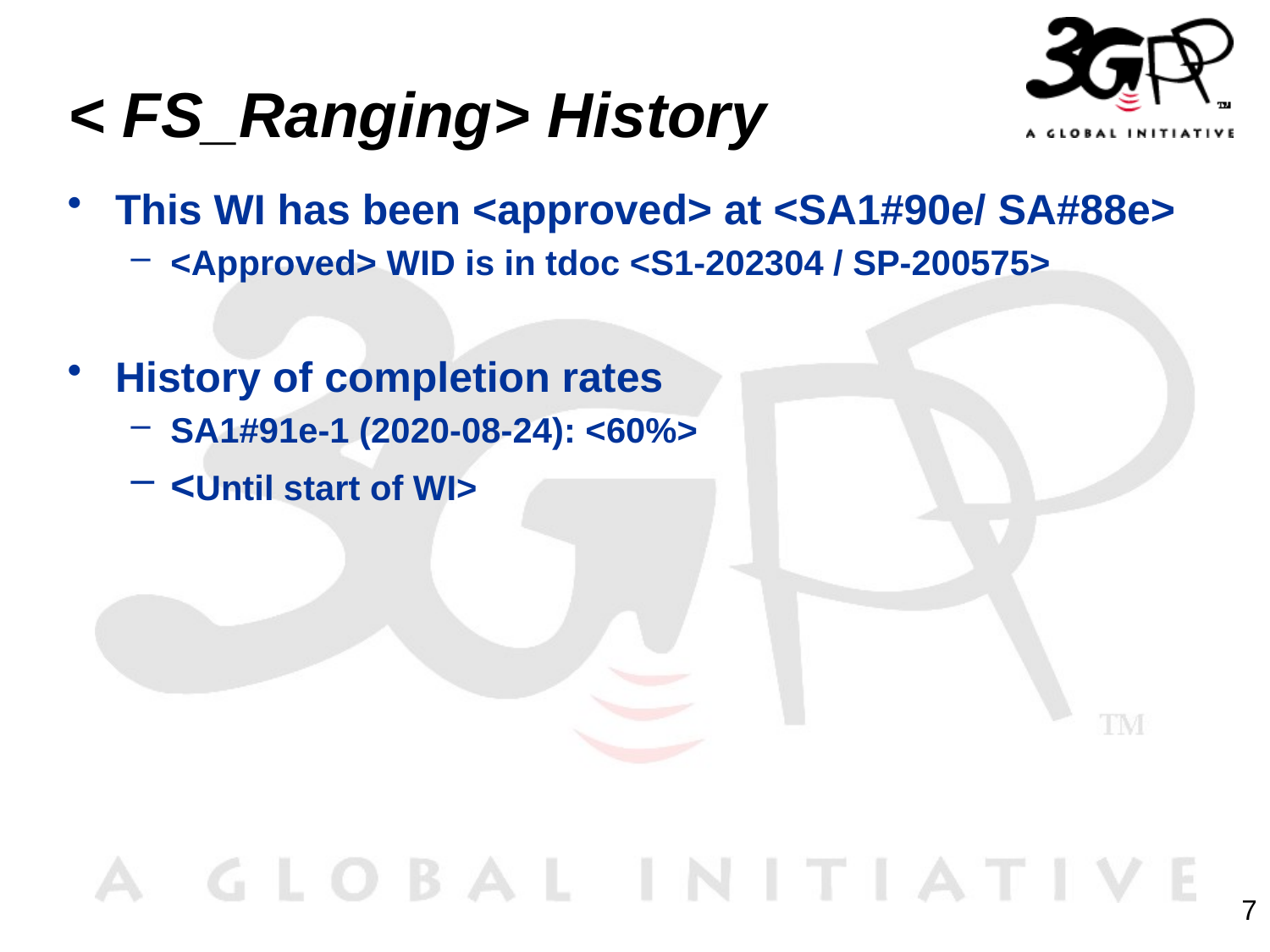

# < FS_Ranging> History
This WI has been <approved> at <SA1#90e/ SA#88e>
<Approved> WID is in tdoc <S1-202304 / SP-200575>

History of completion rates
SA1#91e-1 (2020‑08‑24): <60%>
<Until start of WI>
7